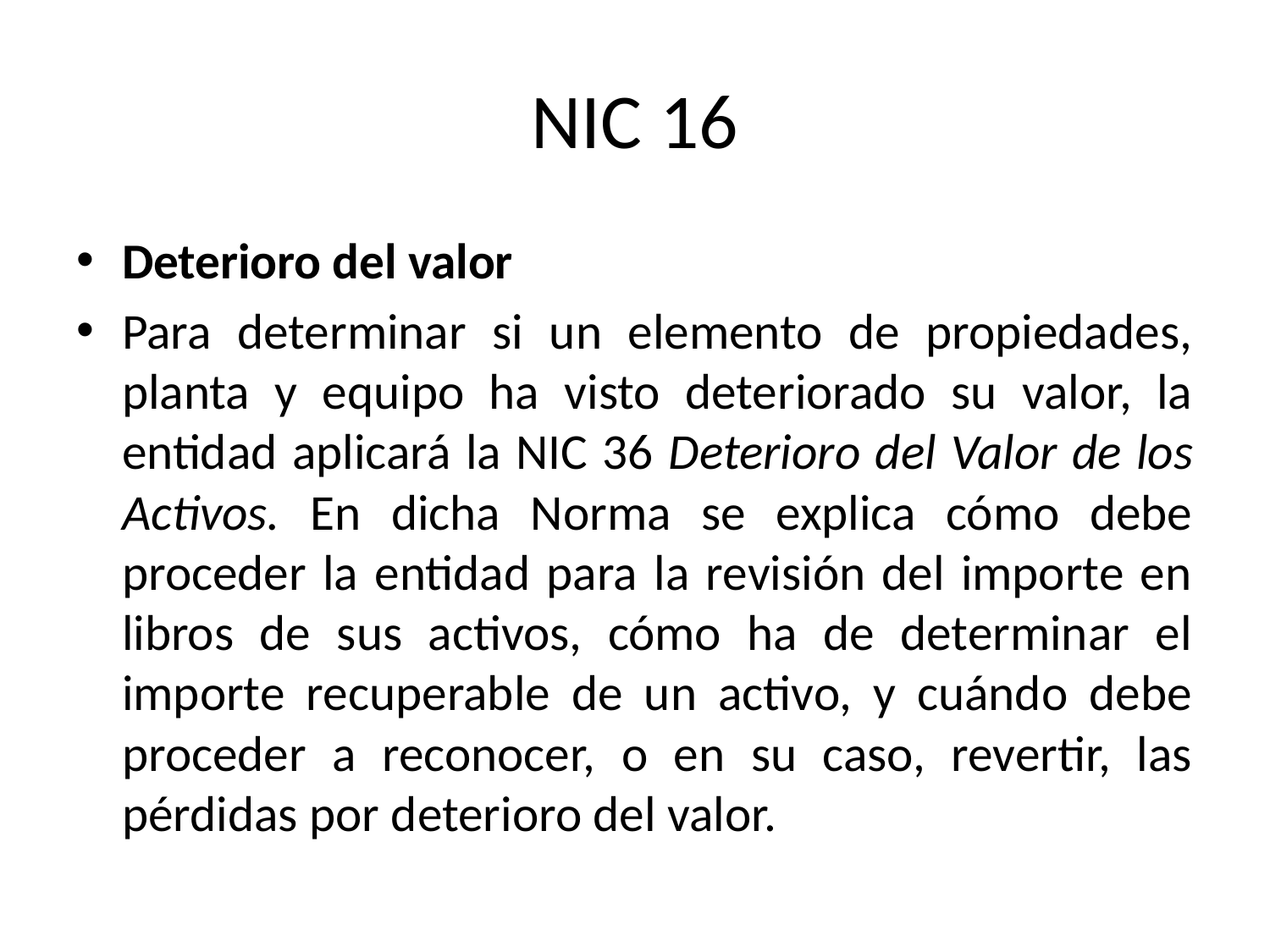

# NIC 16
Deterioro del valor
Para determinar si un elemento de propiedades, planta y equipo ha visto deteriorado su valor, la entidad aplicará la NIC 36 Deterioro del Valor de los Activos. En dicha Norma se explica cómo debe proceder la entidad para la revisión del importe en libros de sus activos, cómo ha de determinar el importe recuperable de un activo, y cuándo debe proceder a reconocer, o en su caso, revertir, las pérdidas por deterioro del valor.